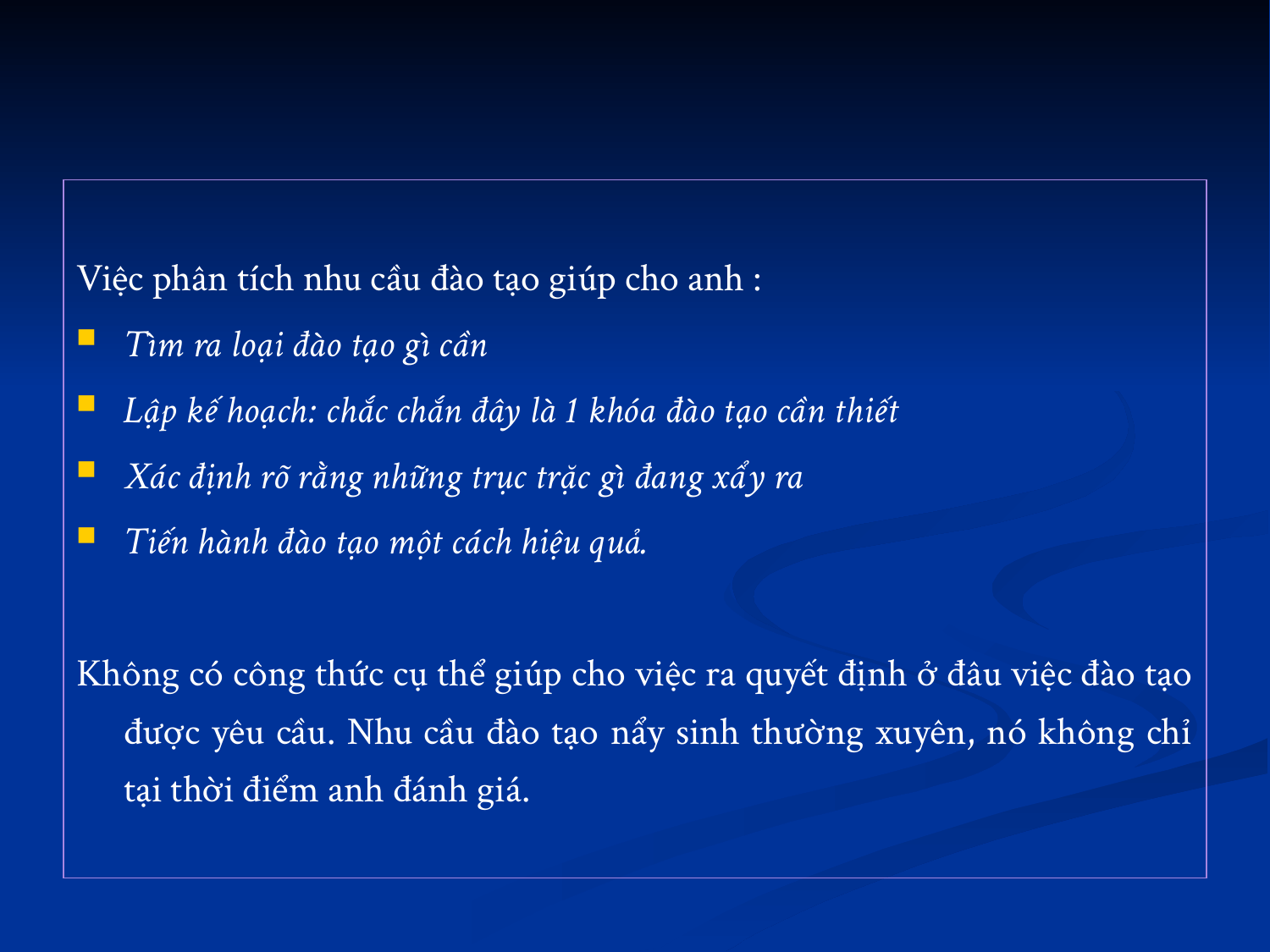

Việc phân tích nhu cầu đào tạo giúp cho anh :
Tìm ra loại đào tạo gì cần
Lập kế hoạch: chắc chắn đây là 1 khóa đào tạo cần thiết
Xác định rõ rằng những trục trặc gì đang xẩy ra
Tiến hành đào tạo một cách hiệu quả.

Không có công thức cụ thể giúp cho việc ra quyết định ở đâu việc đào tạo được yêu cầu. Nhu cầu đào tạo nẩy sinh thường xuyên, nó không chỉ tại thời điểm anh đánh giá.